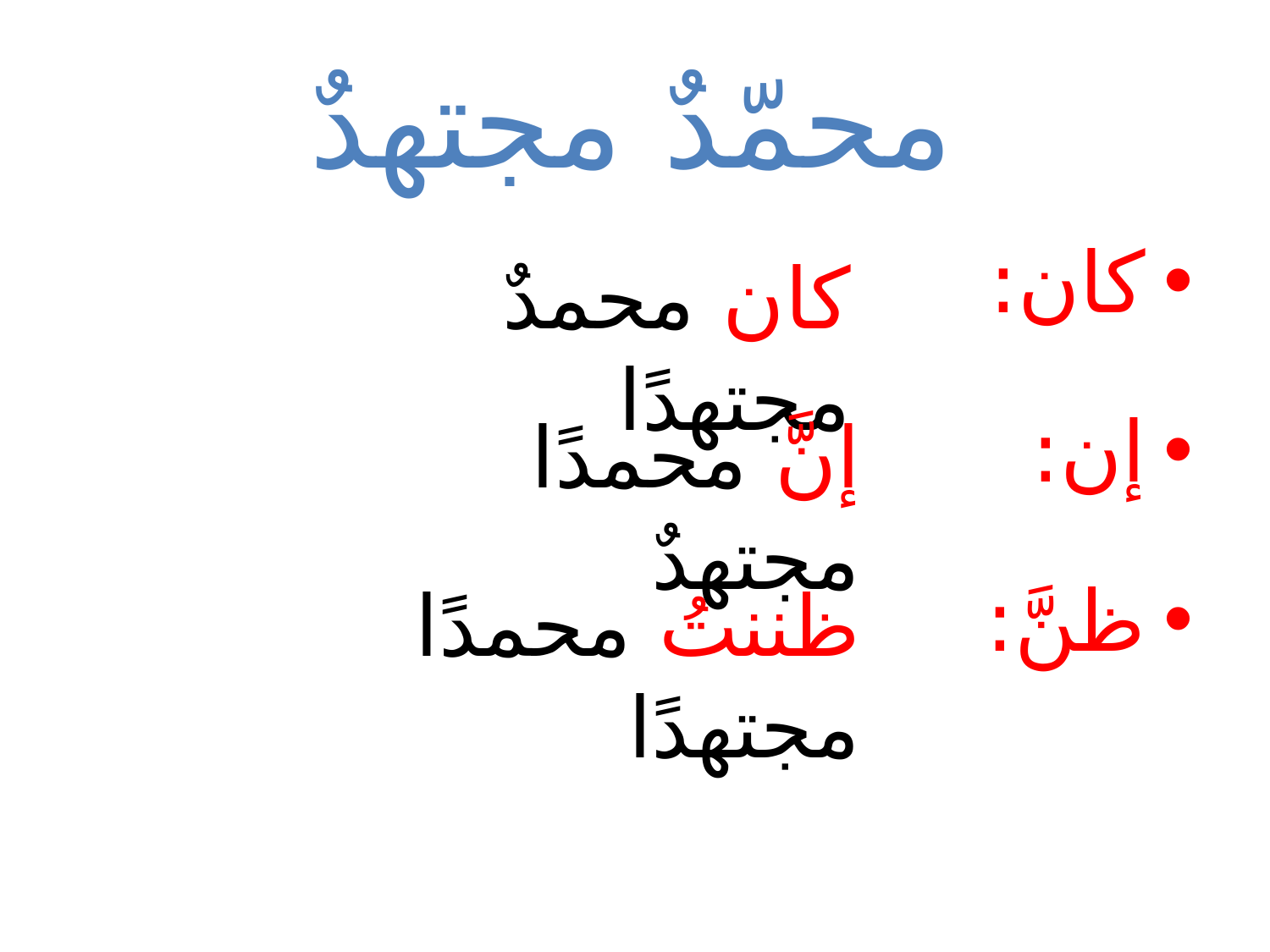

# محمّدٌ مجتهدٌ
كان:
إن:
ظنَّ:

كان محمدٌ مجتهدًا
إنَّ محمدًا مجتهدٌ
ظننتُ محمدًا مجتهدًا